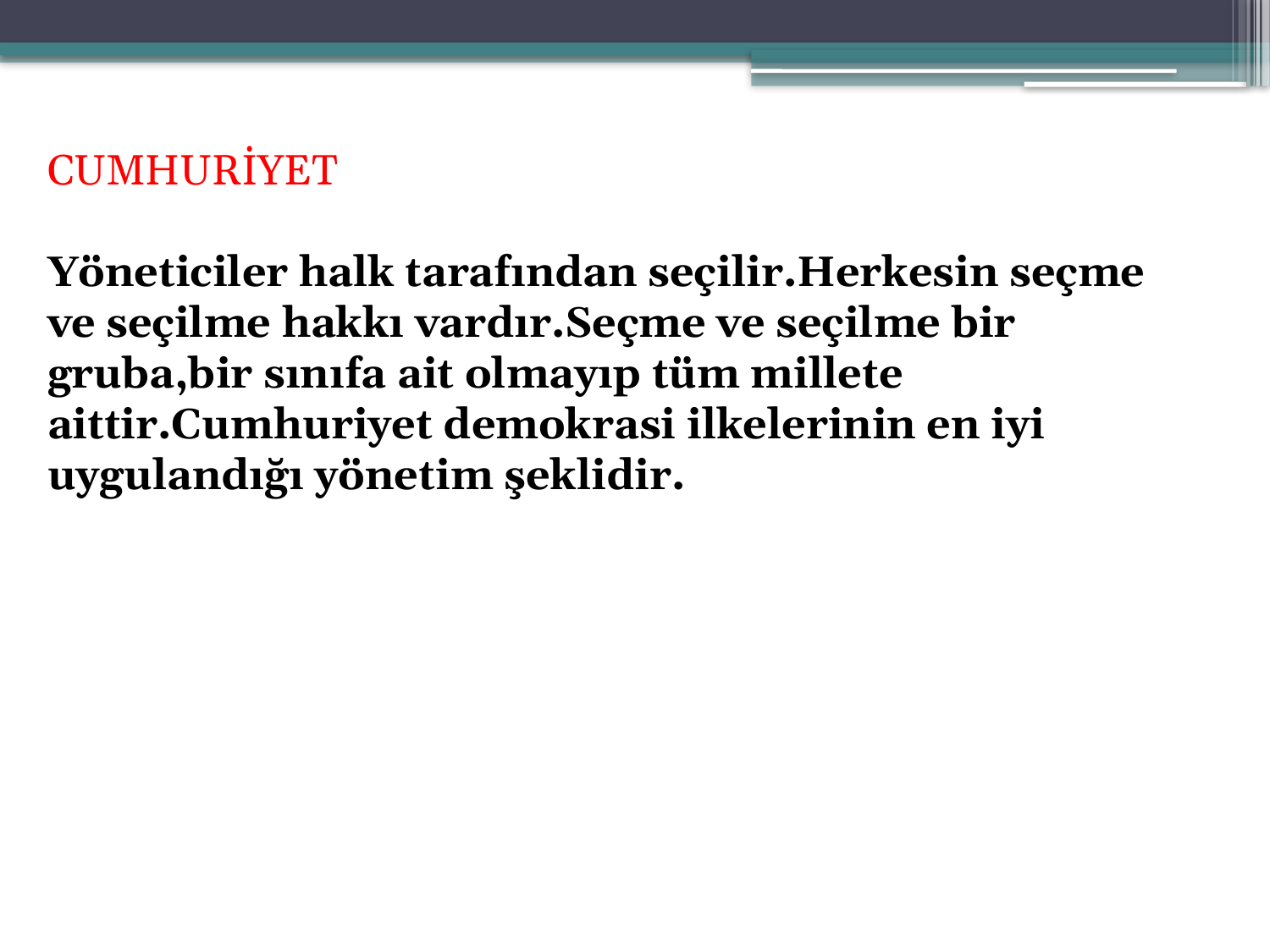

CUMHURİYET

Yöneticiler halk tarafından seçilir.Herkesin seçme ve seçilme hakkı vardır.Seçme ve seçilme bir gruba,bir sınıfa ait olmayıp tüm millete aittir.Cumhuriyet demokrasi ilkelerinin en iyi uygulandığı yönetim şeklidir.